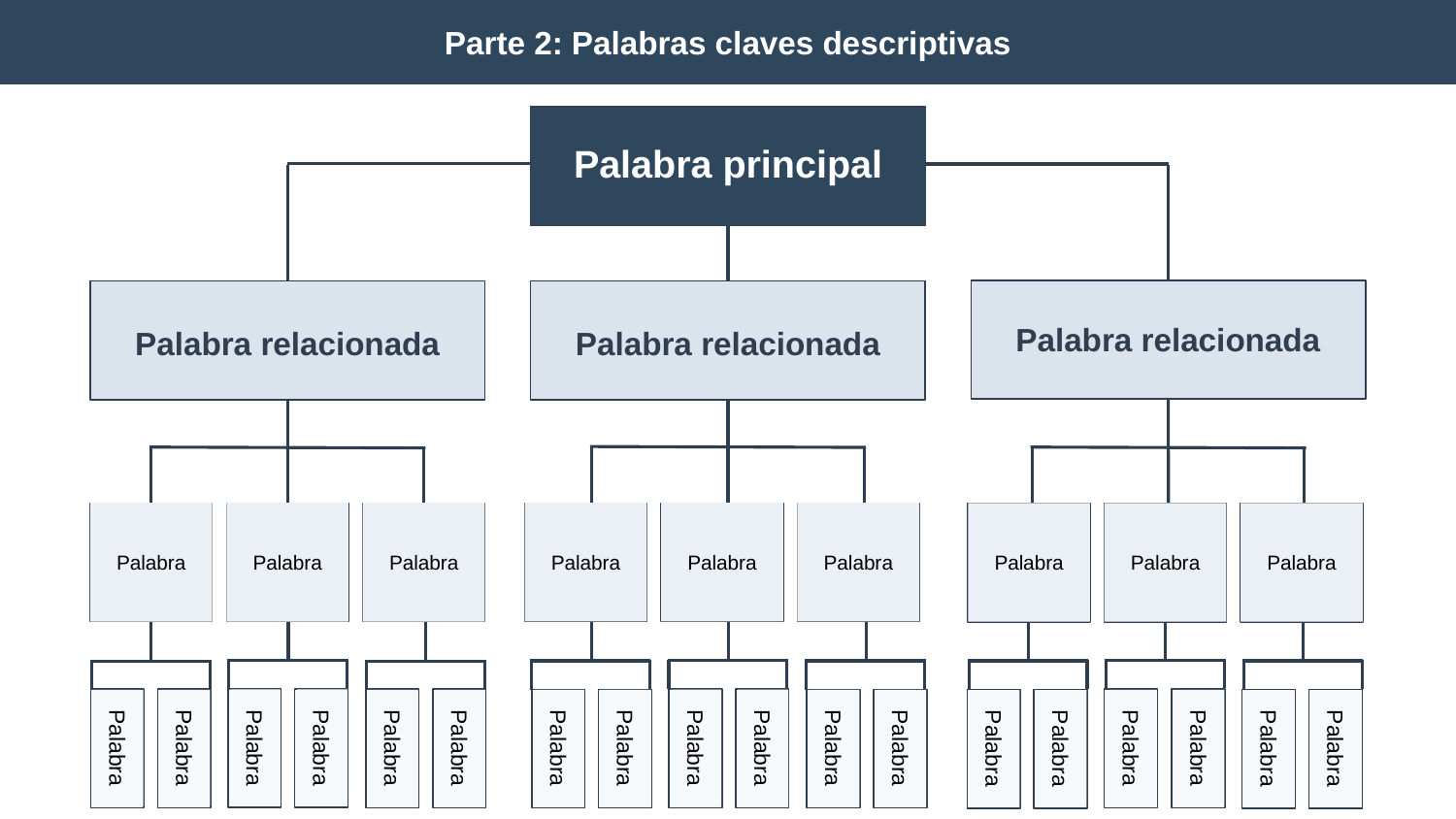

Parte 2: Palabras claves descriptivas

Palabra principal

Palabra relacionada
Palabra relacionada
Palabra relacionada
Palabra
Palabra
Palabra
Palabra
Palabra
Palabra
Palabra
Palabra
Palabra

Palabra
Palabra
Palabra
Palabra
Palabra
Palabra
Palabra
Palabra
Palabra
Palabra
Palabra
Palabra
Palabra
Palabra
Palabra
Palabra
Palabra
Palabra